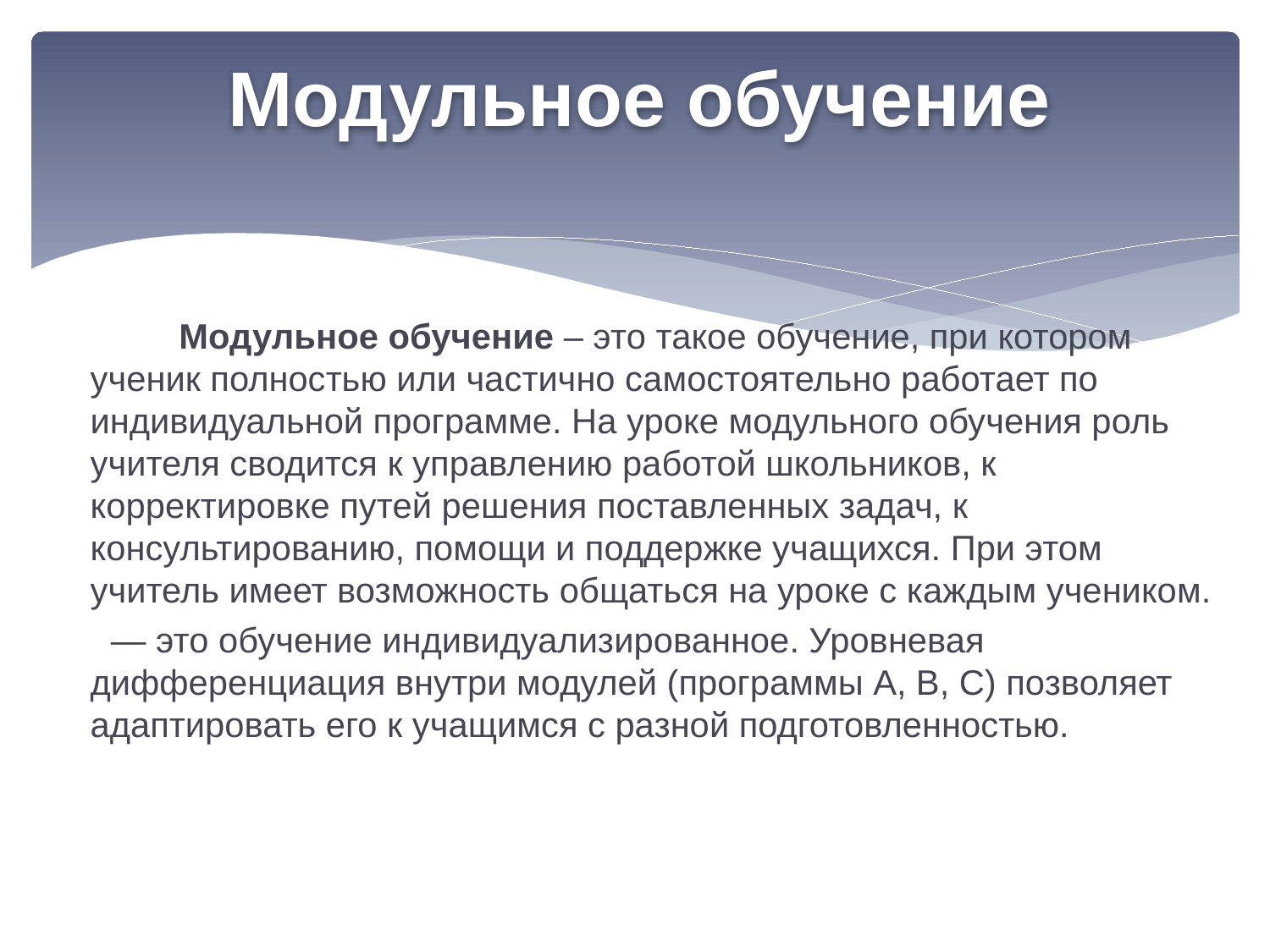

# Модульное обучение
             Модульное обучение – это такое обучение, при котором ученик полностью или частично самостоятельно работает по индивидуальной программе. На уроке модульного обучения роль учителя сводится к управлению работой школьников, к корректировке путей решения поставленных задач, к консультированию, помощи и поддержке учащихся. При этом учитель имеет возможность общаться на уроке с каждым учеником.
      — это обучение индивидуализированное. Уровневая дифференциация внутри модулей (программы А, В, С) позволяет адаптировать его к учащимся с разной подготовленностью.